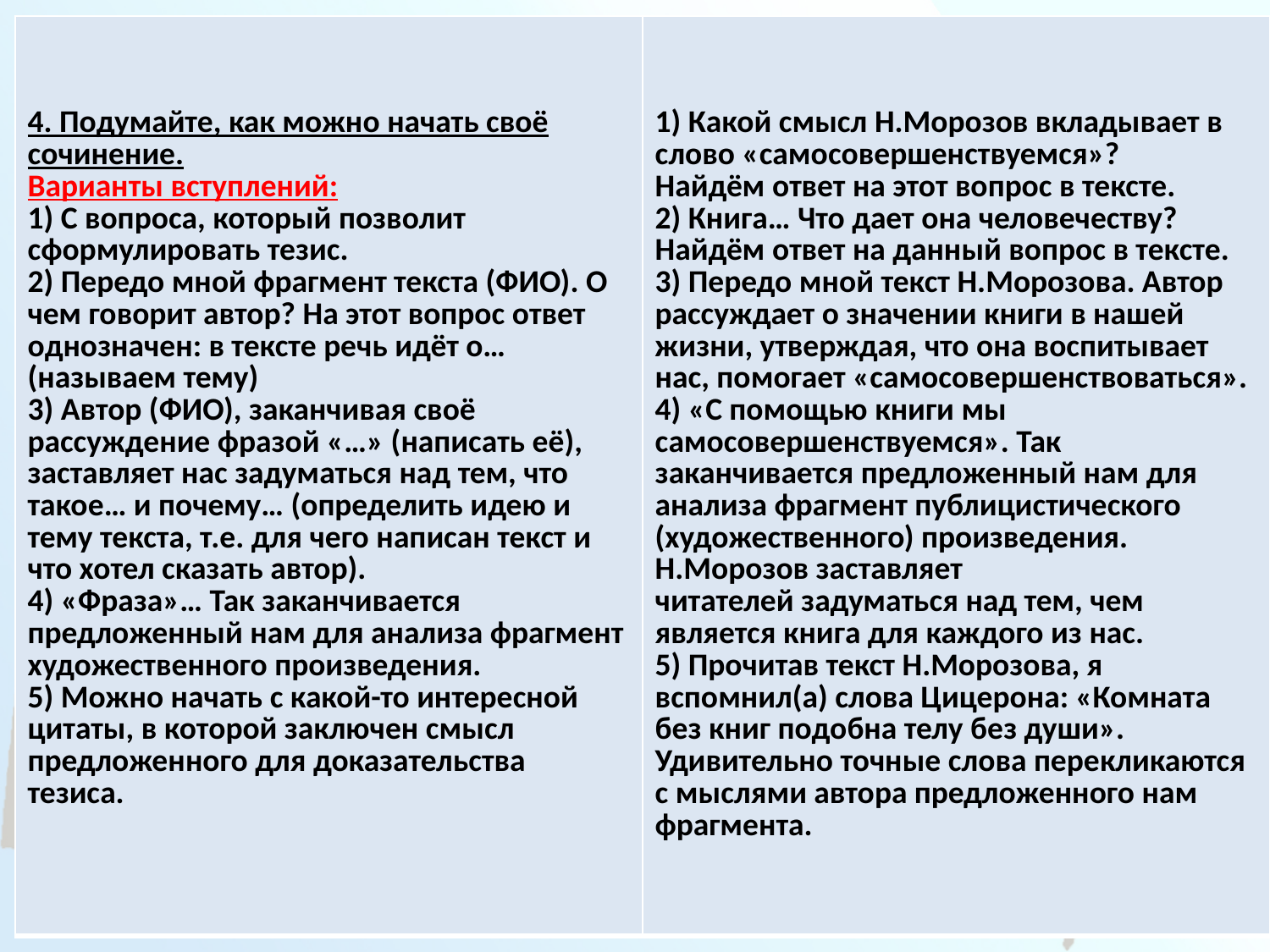

| 4. Подумайте, как можно начать своё сочинение. Варианты вступлений: 1) С вопроса, который позволит сформулировать тезис. 2) Передо мной фрагмент текста (ФИО). О чем говорит автор? На этот вопрос ответ однозначен: в тексте речь идёт о… (называем тему) 3) Автор (ФИО), заканчивая своё рассуждение фразой «…» (написать её), заставляет нас задуматься над тем, что такое… и почему… (определить идею и тему текста, т.е. для чего написан текст и что хотел сказать автор). 4) «Фраза»… Так заканчивается предложенный нам для анализа фрагмент художественного произведения. 5) Можно начать с какой-то интересной цитаты, в которой заключен смысл предложенного для доказательства тезиса. | 1) Какой смысл Н.Морозов вкладывает в слово «самосовершенствуемся»? Найдём ответ на этот вопрос в тексте. 2) Книга… Что дает она человечеству? Найдём ответ на данный вопрос в тексте. 3) Передо мной текст Н.Морозова. Автор рассуждает о значении книги в нашей жизни, утверждая, что она воспитывает нас, помогает «самосовершенствоваться». 4) «С помощью книги мы самосовершенствуемся». Так заканчивается предложенный нам для анализа фрагмент публицистического (художественного) произведения. Н.Морозов заставляет читателей задуматься над тем, чем является книга для каждого из нас. 5) Прочитав текст Н.Морозова, я вспомнил(а) слова Цицерона: «Комната без книг подобна телу без души». Удивительно точные слова перекликаются с мыслями автора предложенного нам фрагмента. |
| --- | --- |